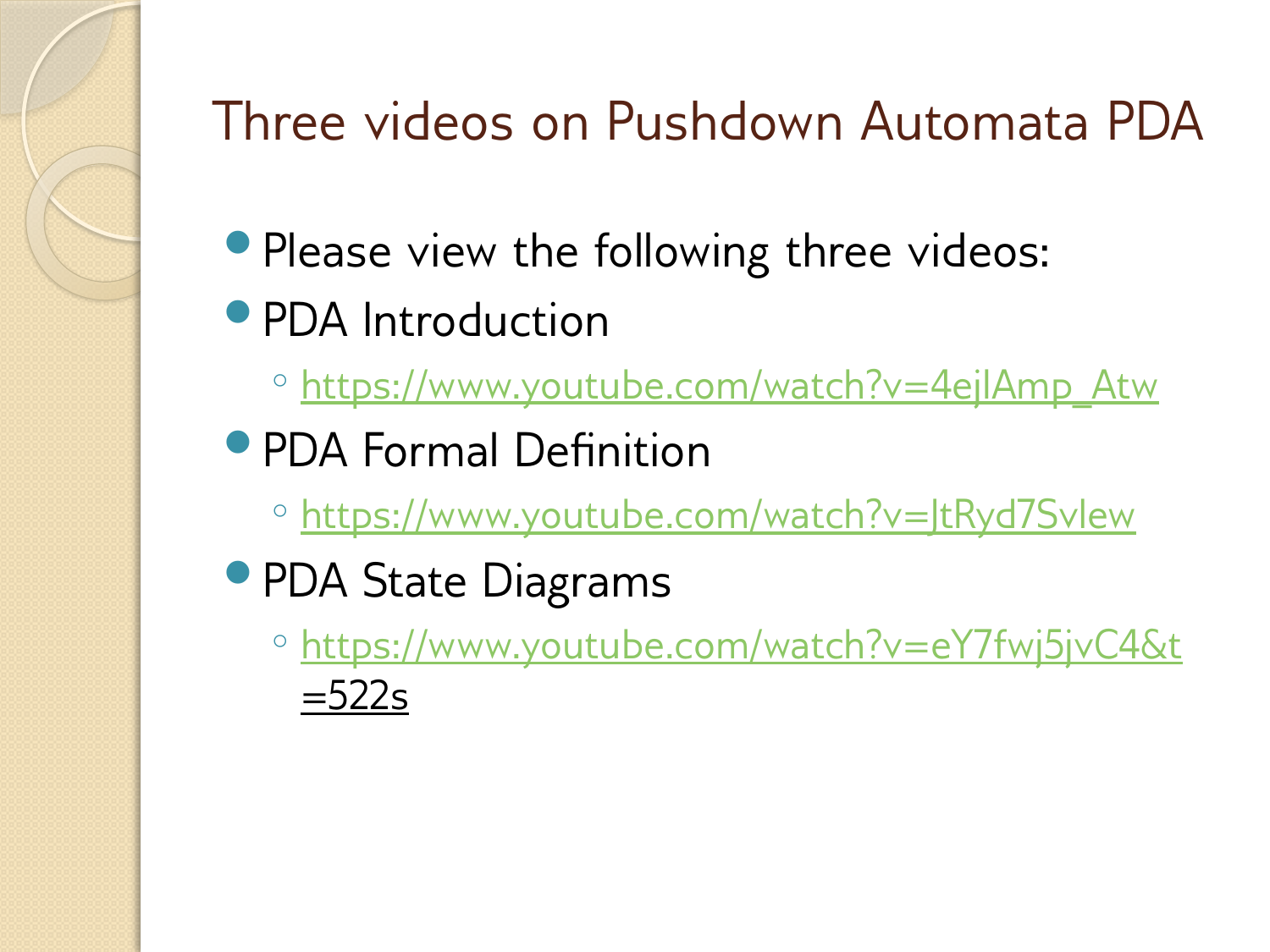

# Three videos on Pushdown Automata PDA
Please view the following three videos:
PDA Introduction
https://www.youtube.com/watch?v=4ejIAmp_Atw
PDA Formal Definition
https://www.youtube.com/watch?v=JtRyd7Svlew
PDA State Diagrams
https://www.youtube.com/watch?v=eY7fwj5jvC4&t=522s